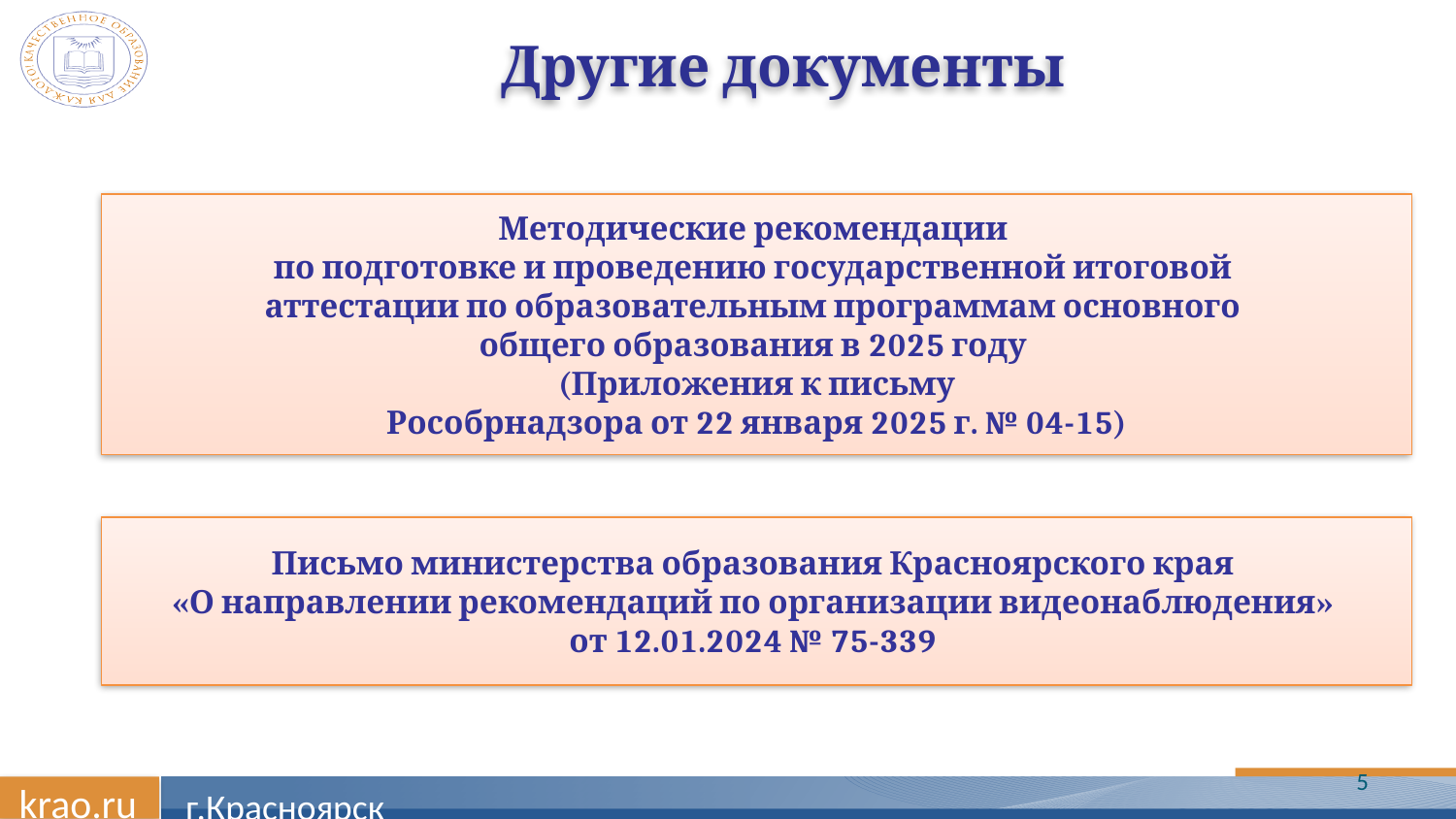

Другие документы
Методические рекомендации
по подготовке и проведению государственной итоговой
аттестации по образовательным программам основного
общего образования в 2025 году
(Приложения к письму
Рособрнадзора от 22 января 2025 г. № 04-15)
Письмо министерства образования Красноярского края
«О направлении рекомендаций по организации видеонаблюдения»
от 12.01.2024 № 75-339
5